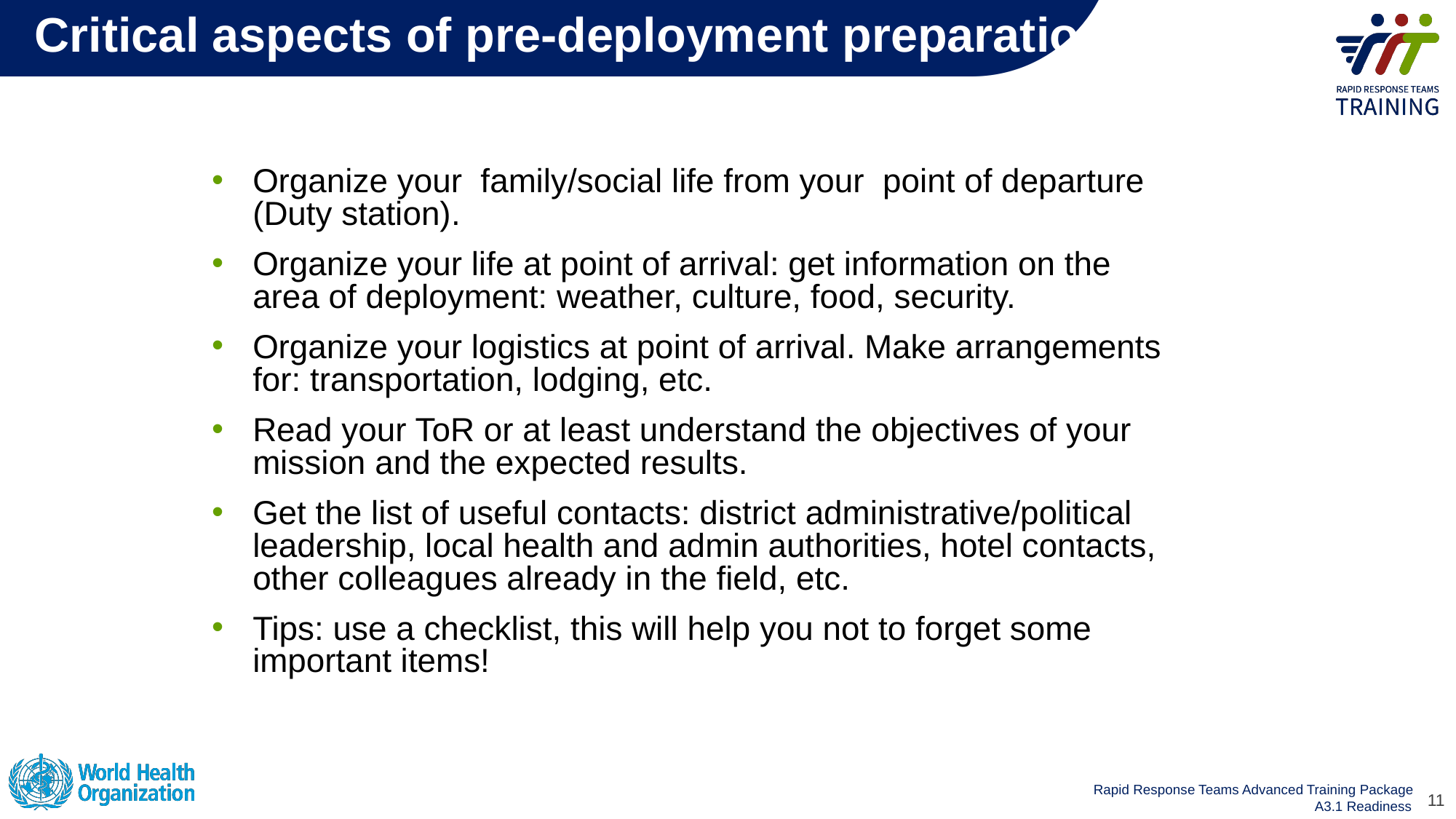

# Critical aspects of pre-deployment preparation
Organize your  family/social life from your  point of departure (Duty station).
Organize your life at point of arrival: get information on the area of deployment: weather, culture, food, security.
Organize your logistics at point of arrival. Make arrangements for: transportation, lodging, etc.
Read your ToR or at least understand the objectives of your mission and the expected results.
Get the list of useful contacts: district administrative/political leadership, local health and admin authorities, hotel contacts, other colleagues already in the field, etc.
Tips: use a checklist, this will help you not to forget some important items!
11